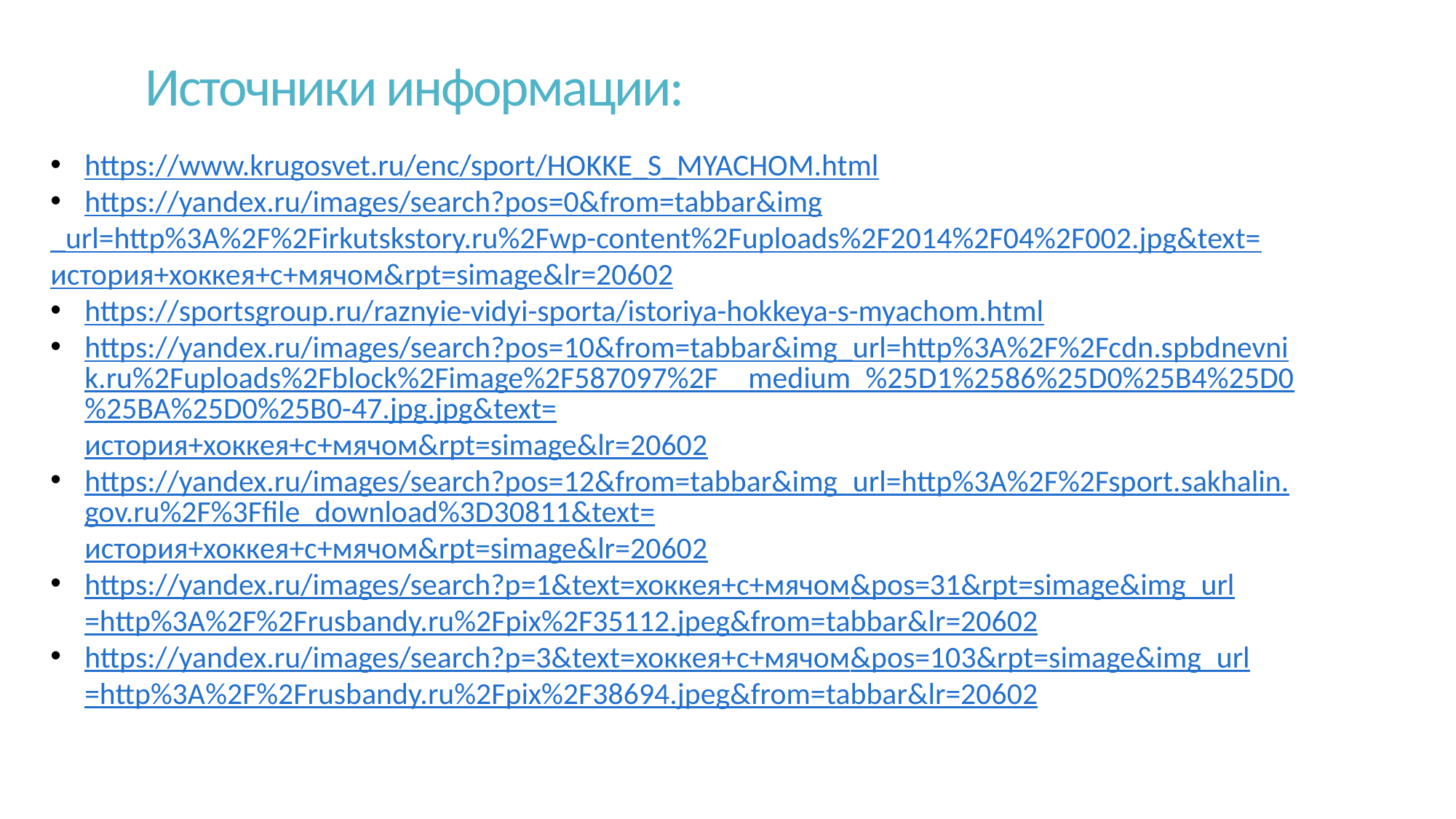

Источники информации:
https://www.krugosvet.ru/enc/sport/HOKKE_S_MYACHOM.html
https://yandex.ru/images/search?pos=0&from=tabbar&img
_url=http%3A%2F%2Firkutskstory.ru%2Fwp-content%2Fuploads%2F2014%2F04%2F002.jpg&text=история+хоккея+с+мячом&rpt=simage&lr=20602
https://sportsgroup.ru/raznyie-vidyi-sporta/istoriya-hokkeya-s-myachom.html
https://yandex.ru/images/search?pos=10&from=tabbar&img_url=http%3A%2F%2Fcdn.spbdnevnik.ru%2Fuploads%2Fblock%2Fimage%2F587097%2F__medium_%25D1%2586%25D0%25B4%25D0%25BA%25D0%25B0-47.jpg.jpg&text=история+хоккея+с+мячом&rpt=simage&lr=20602
https://yandex.ru/images/search?pos=12&from=tabbar&img_url=http%3A%2F%2Fsport.sakhalin.gov.ru%2F%3Ffile_download%3D30811&text=история+хоккея+с+мячом&rpt=simage&lr=20602
https://yandex.ru/images/search?p=1&text=хоккея+с+мячом&pos=31&rpt=simage&img_url=http%3A%2F%2Frusbandy.ru%2Fpix%2F35112.jpeg&from=tabbar&lr=20602
https://yandex.ru/images/search?p=3&text=хоккея+с+мячом&pos=103&rpt=simage&img_url=http%3A%2F%2Frusbandy.ru%2Fpix%2F38694.jpeg&from=tabbar&lr=20602